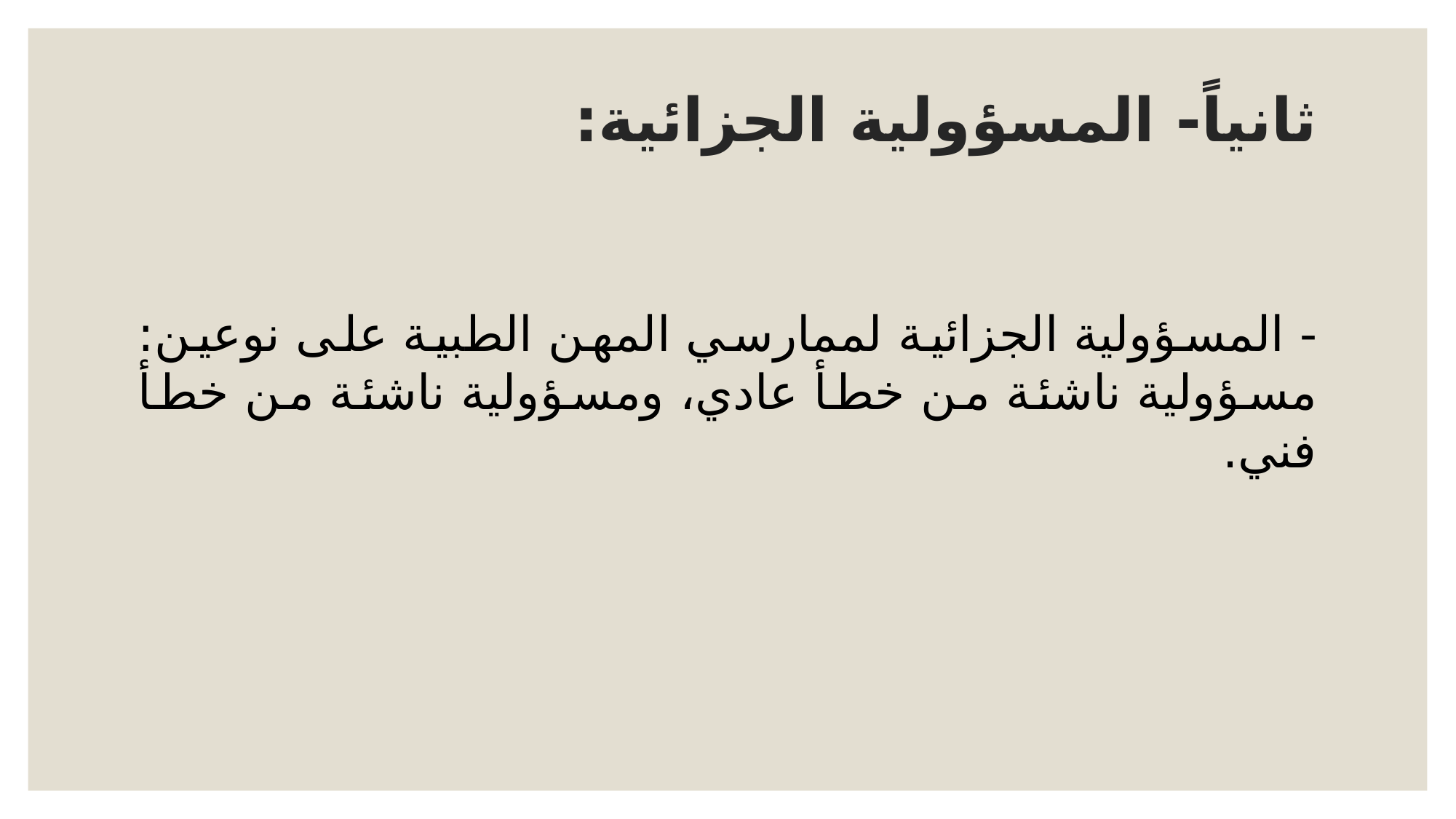

# ثانياً- المسؤولية الجزائية:

- المسؤولية الجزائية لممارسي المهن الطبية على نوعين: مسؤولية ناشئة من خطأ عادي، ومسؤولية ناشئة من خطأ فني.